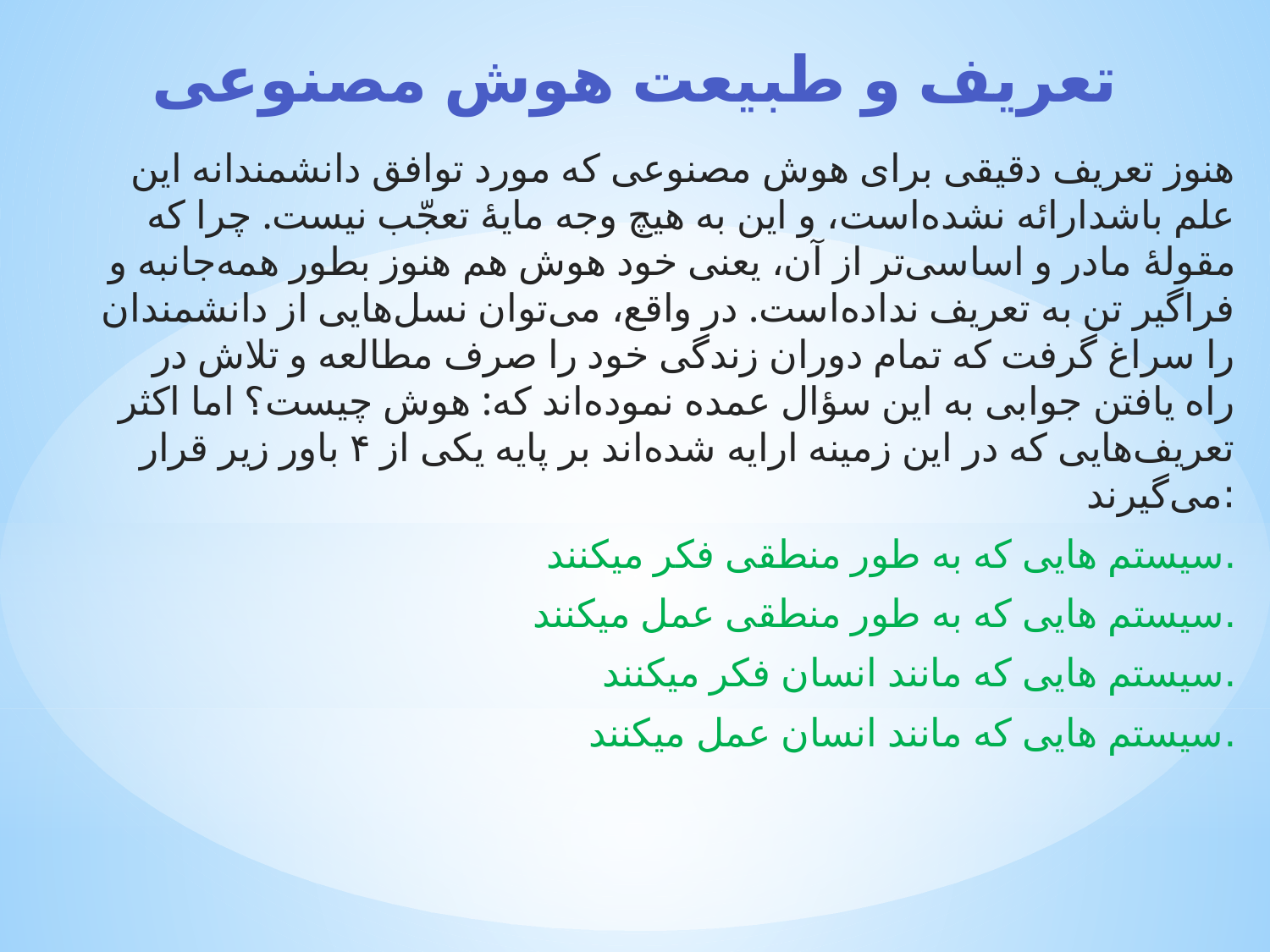

# تعریف و طبیعت هوش مصنوعی
هنوز تعریف دقیقی برای هوش مصنوعی که مورد توافق دانشمندانه این علم باشدارائه نشده‌است، و این به هیچ وجه مایهٔ تعجّب نیست. چرا که مقولهٔ مادر و اساسی‌تر از آن، یعنی خود هوش هم هنوز بطور همه‌جانبه و فراگیر تن به تعریف نداده‌است. در واقع، می‌توان نسل‌هایی از دانشمندان را سراغ گرفت که تمام دوران زندگی خود را صرف مطالعه و تلاش در راه یافتن جوابی به این سؤال عمده نموده‌اند که: هوش چیست؟ اما اکثر تعریف‌هایی که در این زمینه ارایه شده‌اند بر پایه یکی از ۴ باور زیر قرار می‌گیرند:
سیستم هایی که به طور منطقی فکر میکنند.
سیستم هایی که به طور منطقی عمل میکنند.
سیستم هایی که مانند انسان فکر میکنند.
سیستم هایی که مانند انسان عمل میکنند.